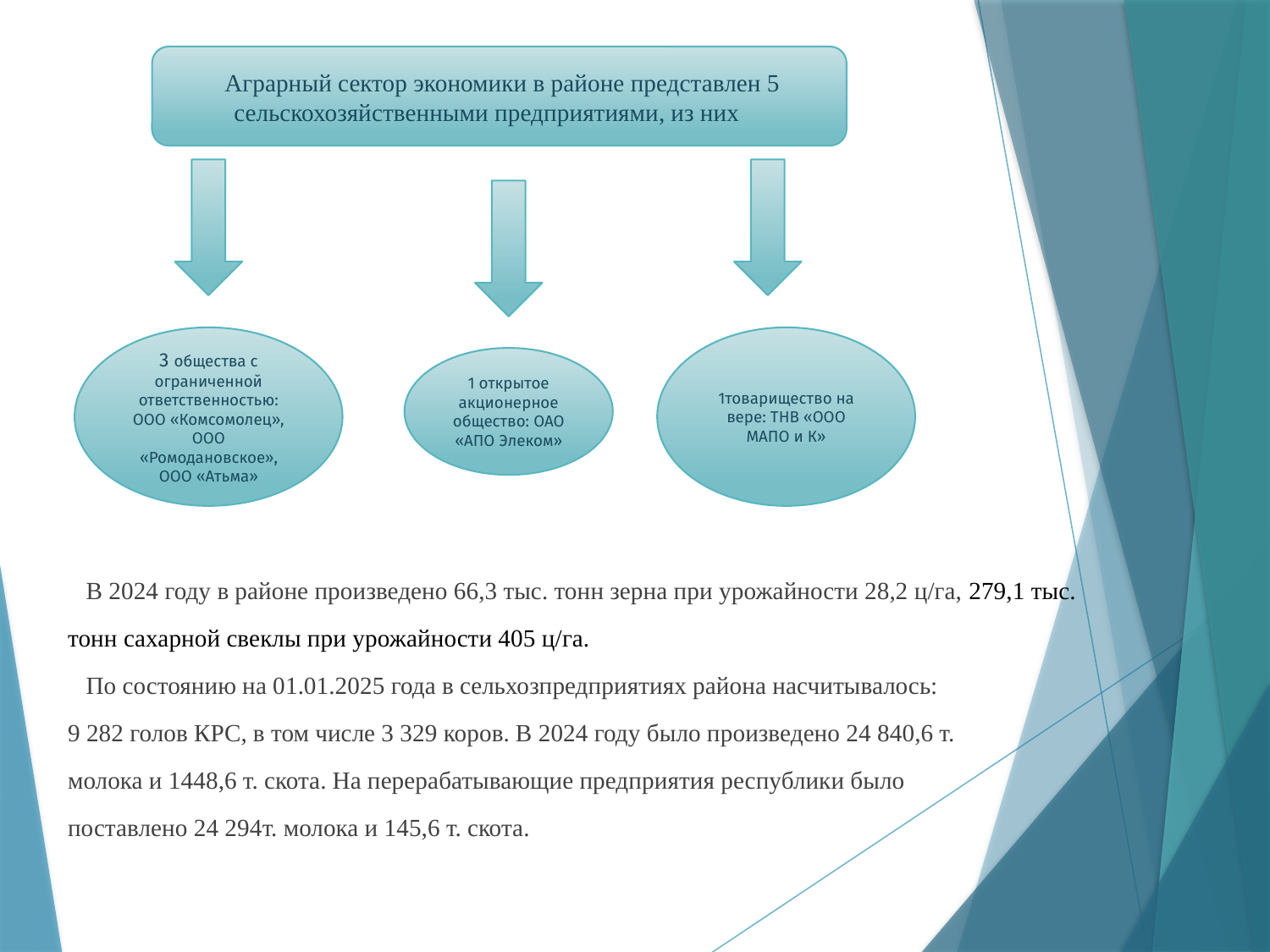

Аграрный сектор экономики в районе представлен 5 сельскохозяйственными предприятиями, из них

3 общества с ограниченной ответственностью: ООО «Комсомолец», ООО «Ромодановское», ООО «Атьма»
1товарищество на вере: ТНВ «ООО МАПО и К»
1 открытое акционерное общество: ОАО «АПО Элеком»
   В 2024 году в районе произведено 66,3 тыс. тонн зерна при урожайности 28,2 ц/га, 279,1 тыс.
тонн сахарной свеклы при урожайности 405 ц/га.
   По состоянию на 01.01.2025 года в сельхозпредприятиях района насчитывалось:
9 282 голов КРС, в том числе 3 329 коров. В 2024 году было произведено 24 840,6 т.
молока и 1448,6 т. скота. На перерабатывающие предприятия республики было
поставлено 24 294т. молока и 145,6 т. скота.